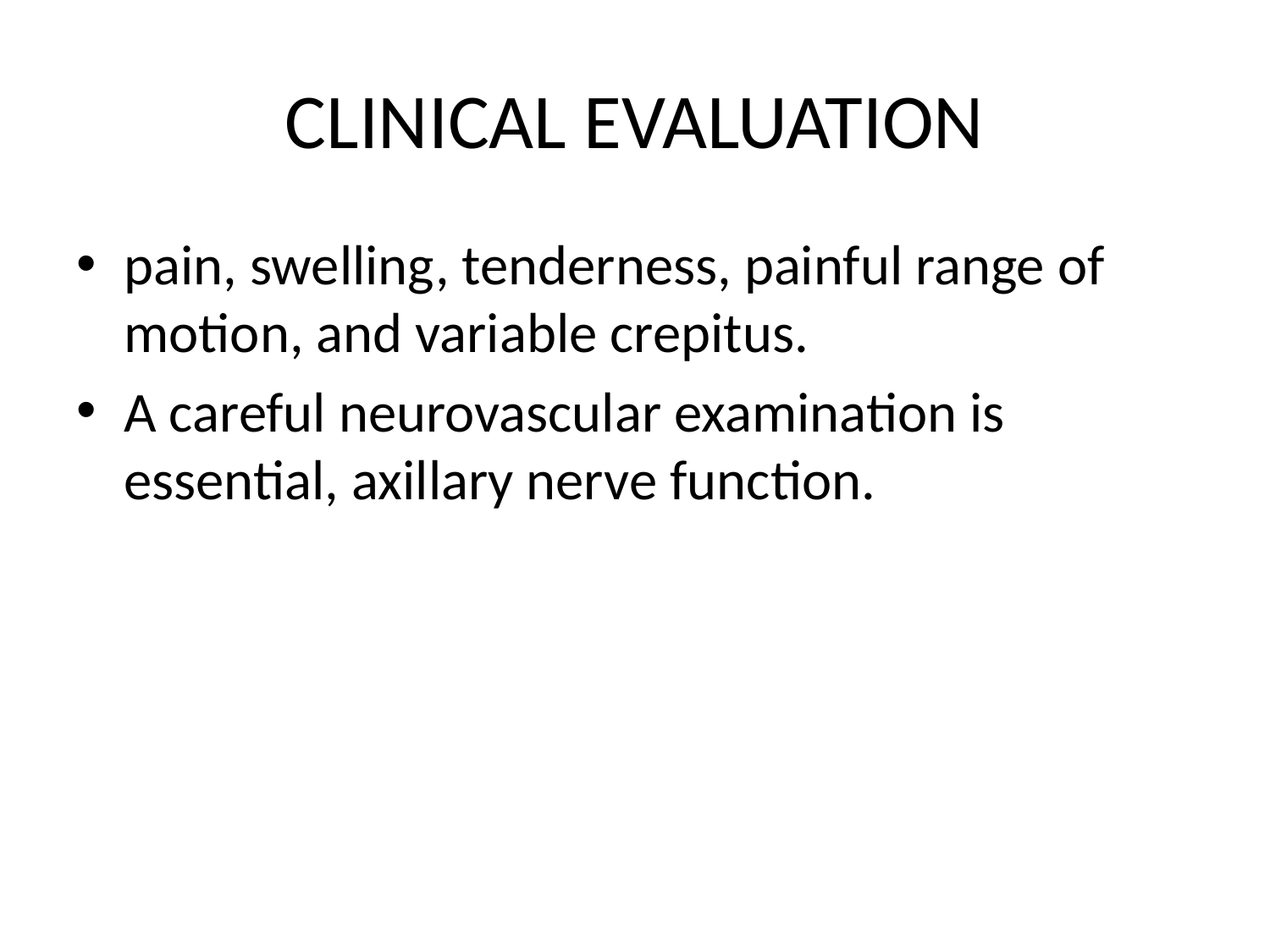

# CLINICAL EVALUATION
pain, swelling, tenderness, painful range of motion, and variable crepitus.
A careful neurovascular examination is essential, axillary nerve function.